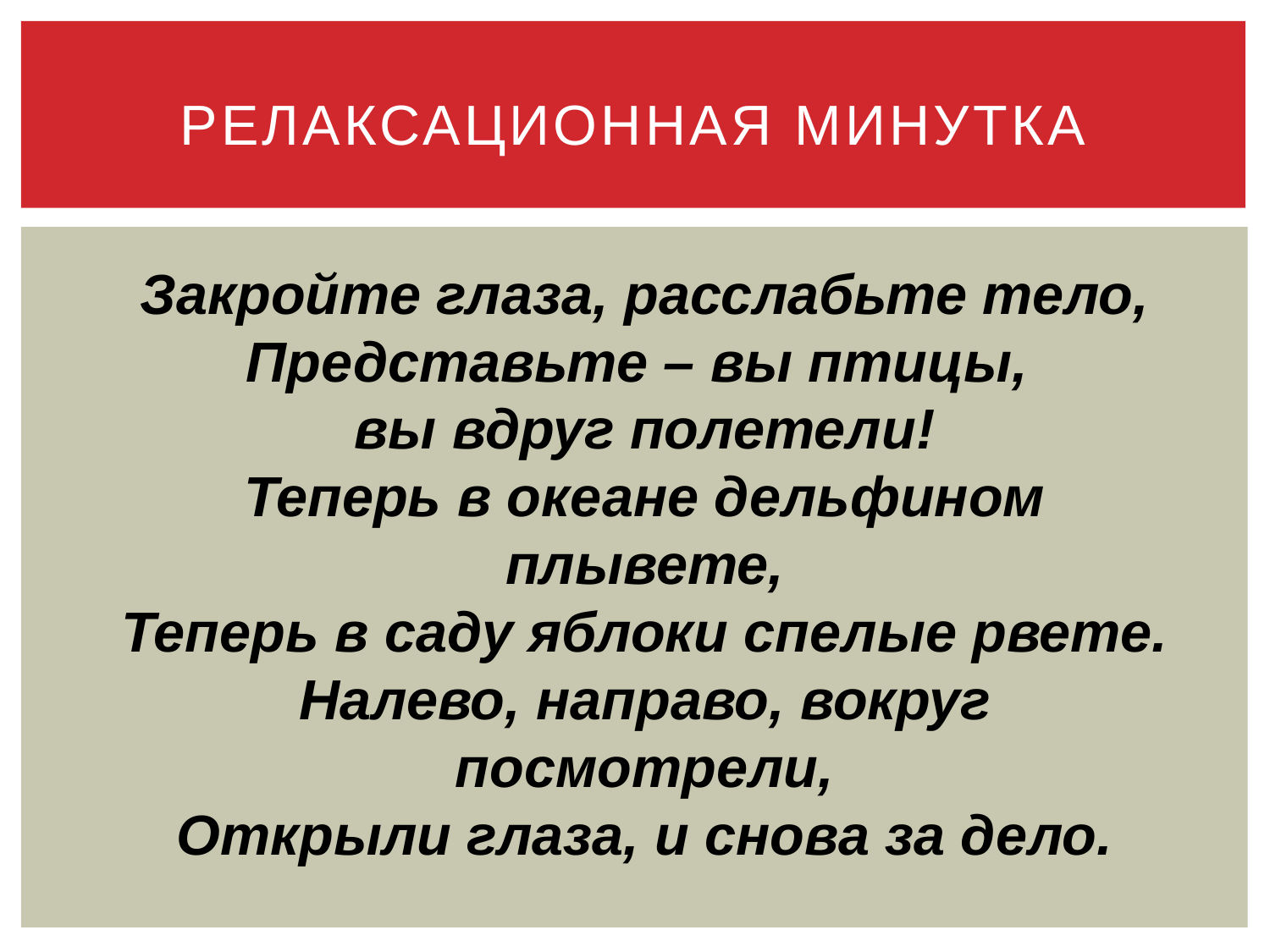

# Релаксационная минутка
Закройте глаза, расслабьте тело,
Представьте – вы птицы,
вы вдруг полетели!
Теперь в океане дельфином плывете,
Теперь в саду яблоки спелые рвете.
Налево, направо, вокруг посмотрели,
Открыли глаза, и снова за дело.